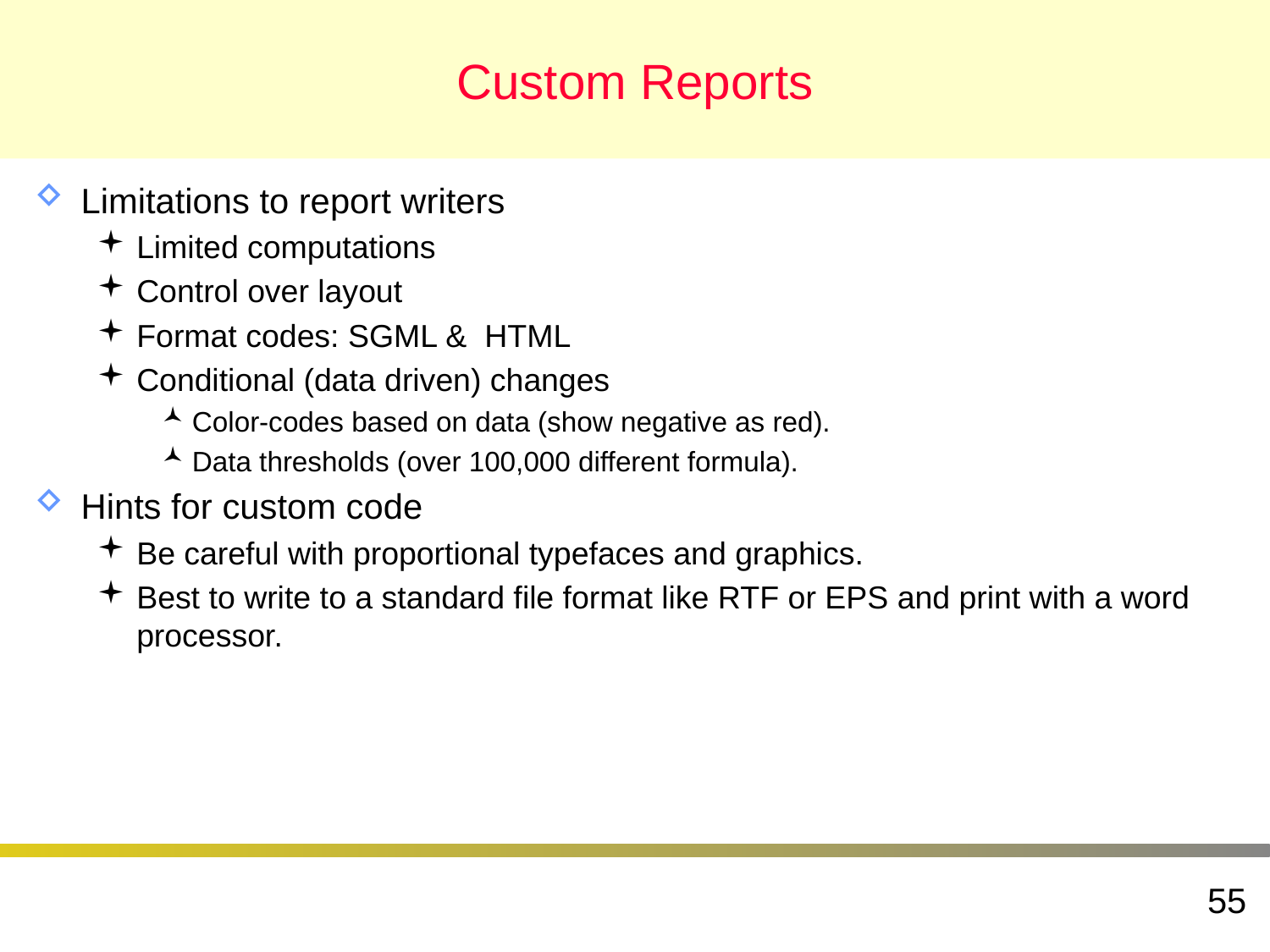

# Custom Reports
Limitations to report writers
Limited computations
Control over layout
Format codes: SGML &  HTML
Conditional (data driven) changes
Color-codes based on data (show negative as red).
Data thresholds (over 100,000 different formula).
Hints for custom code
Be careful with proportional typefaces and graphics.
Best to write to a standard file format like RTF or EPS and print with a word processor.
55